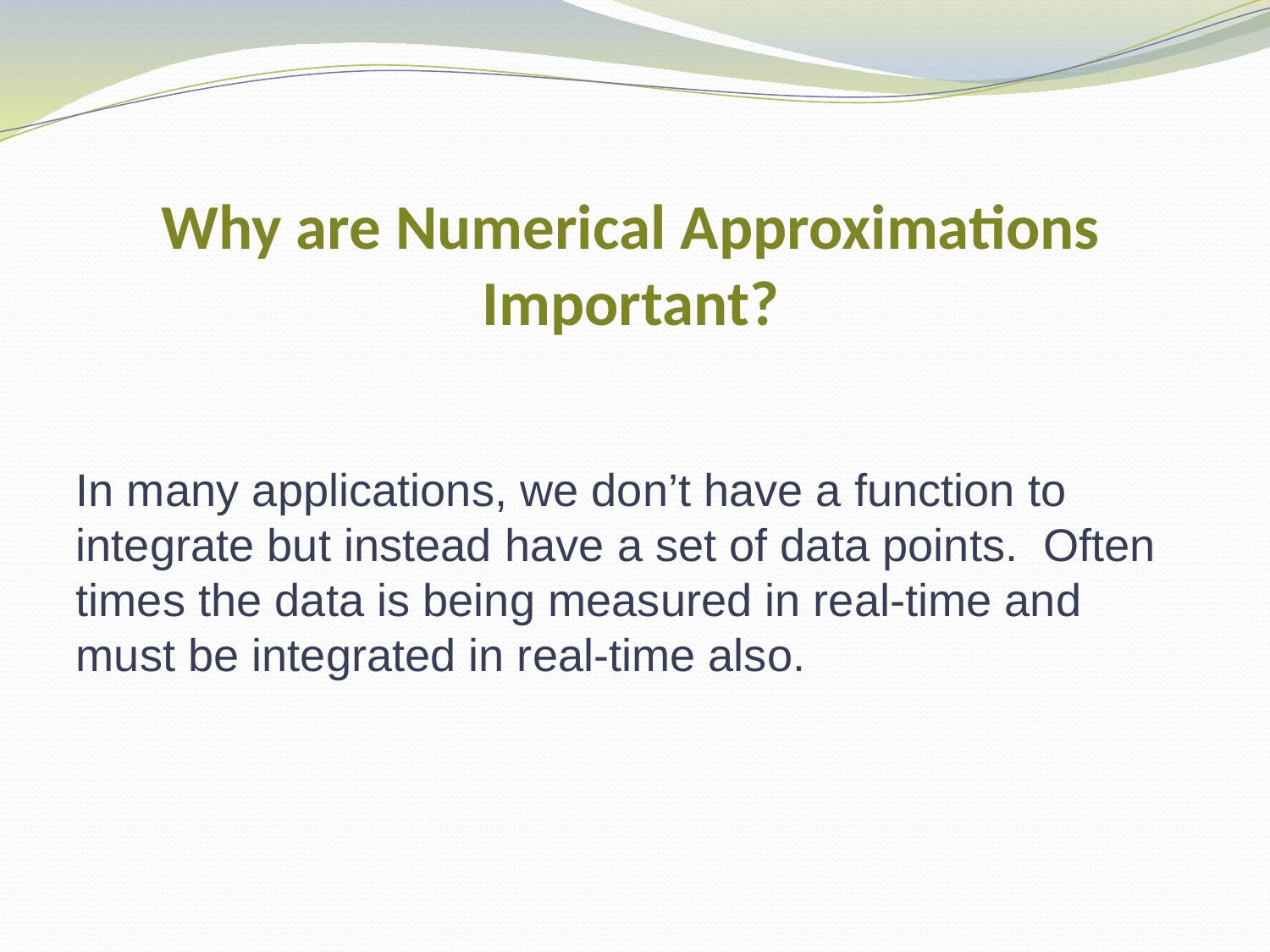

# Why are Numerical Approximations Important?
In many applications, we don’t have a function to integrate but instead have a set of data points.  Often times the data is being measured in real-time and must be integrated in real-time also.